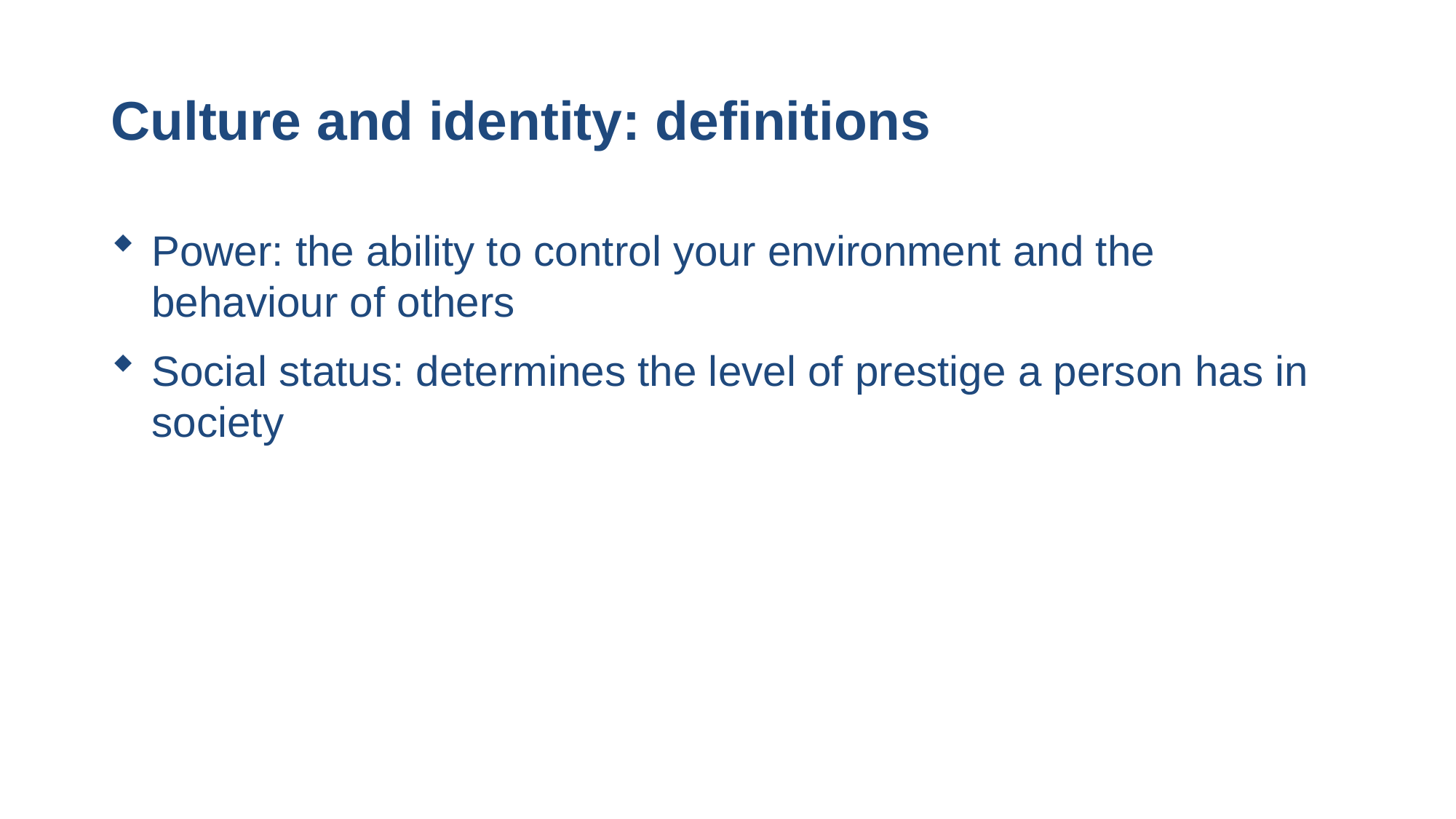

# Culture and identity: definitions
Power: the ability to control your environment and the behaviour of others
Social status: determines the level of prestige a person has in society